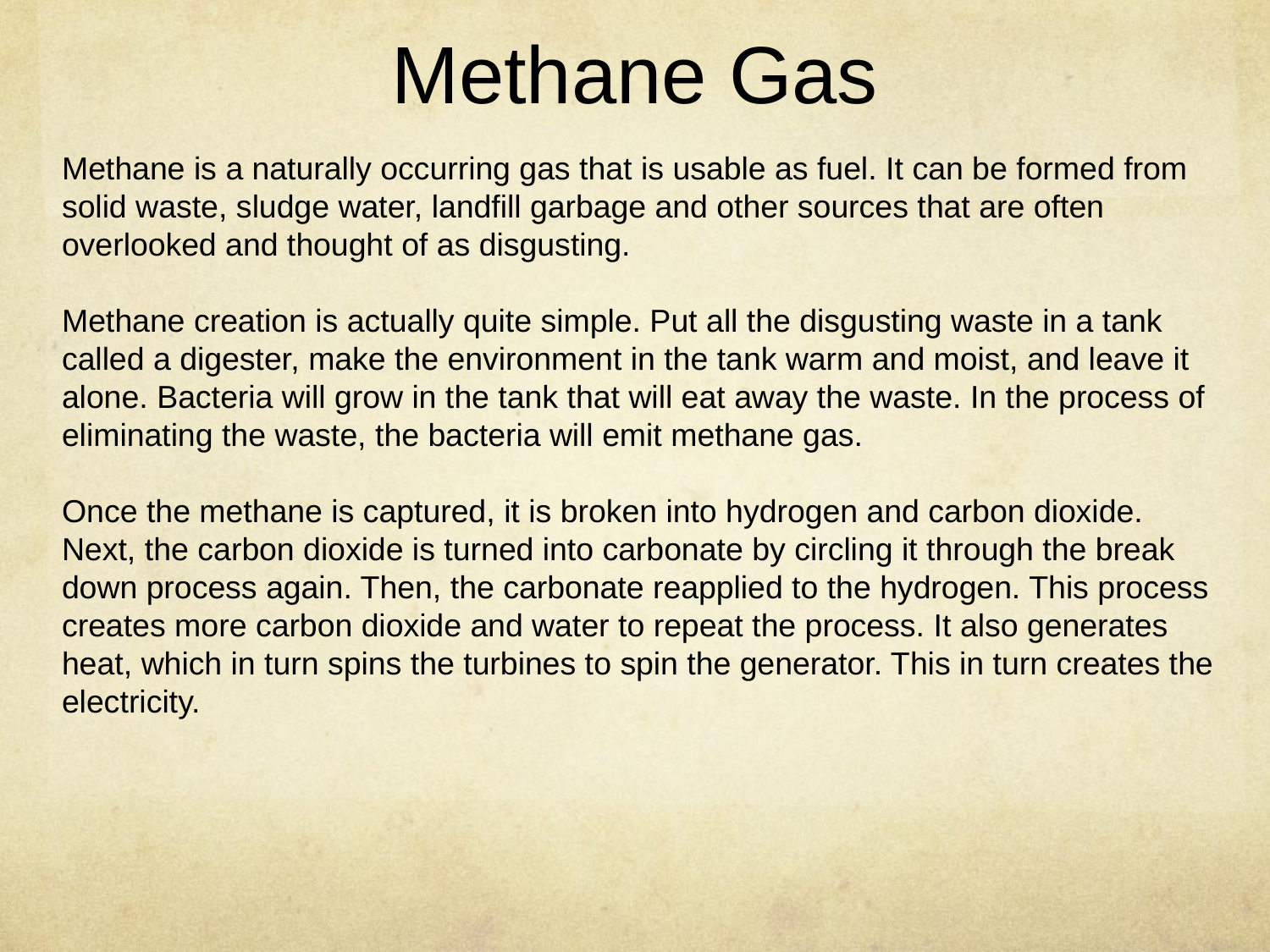

# Methane Gas
Methane is a naturally occurring gas that is usable as fuel. It can be formed from solid waste, sludge water, landfill garbage and other sources that are often overlooked and thought of as disgusting.

Methane creation is actually quite simple. Put all the disgusting waste in a tank called a digester, make the environment in the tank warm and moist, and leave it alone. Bacteria will grow in the tank that will eat away the waste. In the process of eliminating the waste, the bacteria will emit methane gas.

Once the methane is captured, it is broken into hydrogen and carbon dioxide. Next, the carbon dioxide is turned into carbonate by circling it through the break down process again. Then, the carbonate reapplied to the hydrogen. This process creates more carbon dioxide and water to repeat the process. It also generates heat, which in turn spins the turbines to spin the generator. This in turn creates the electricity.